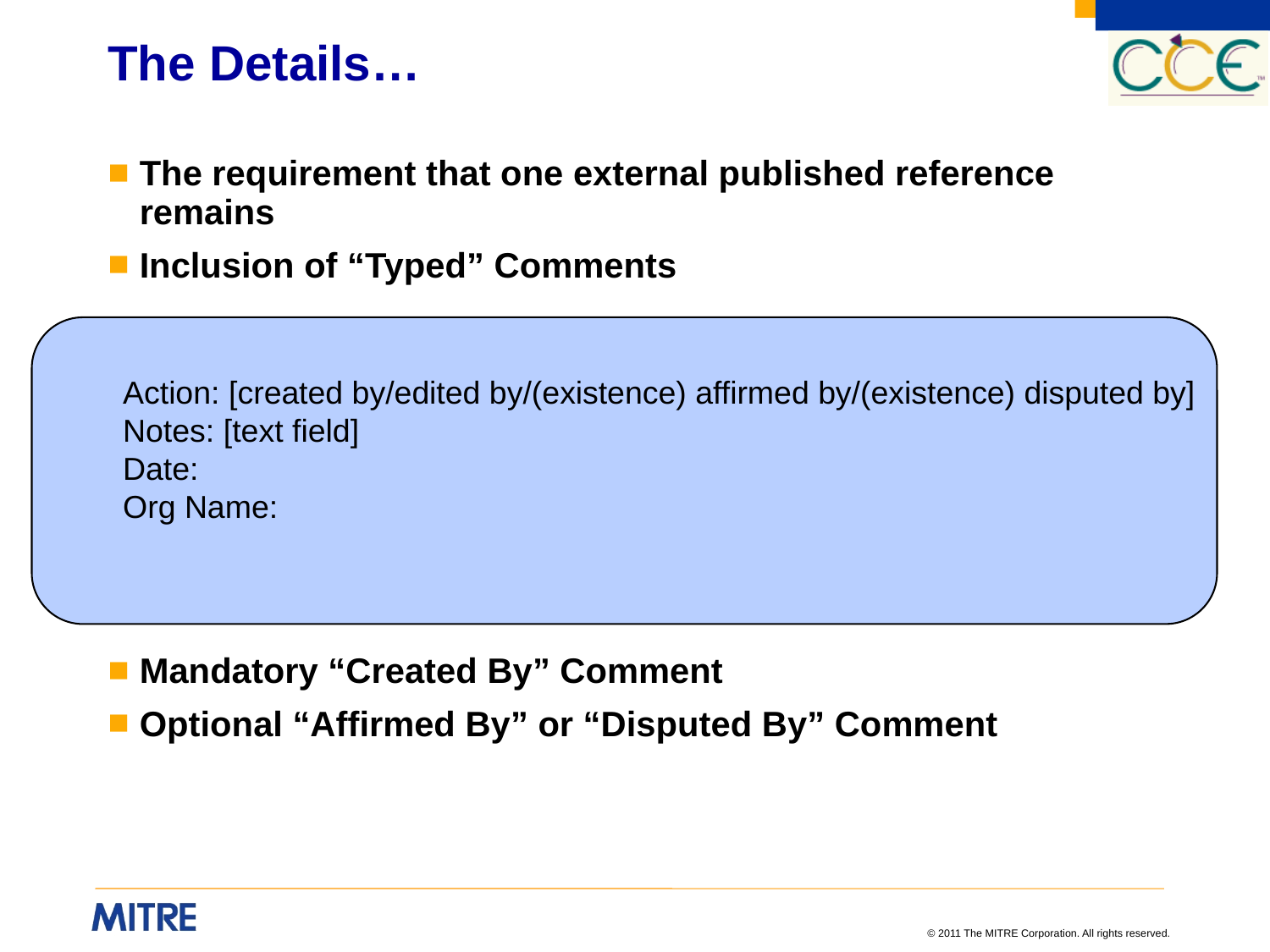

# The Details…
The requirement that one external published reference remains
Inclusion of “Typed” Comments

Action: [created by/edited by/(existence) affirmed by/(existence) disputed by]
Notes: [text field]
Date:
Org Name:

Mandatory “Created By” Comment
Optional “Affirmed By” or “Disputed By” Comment